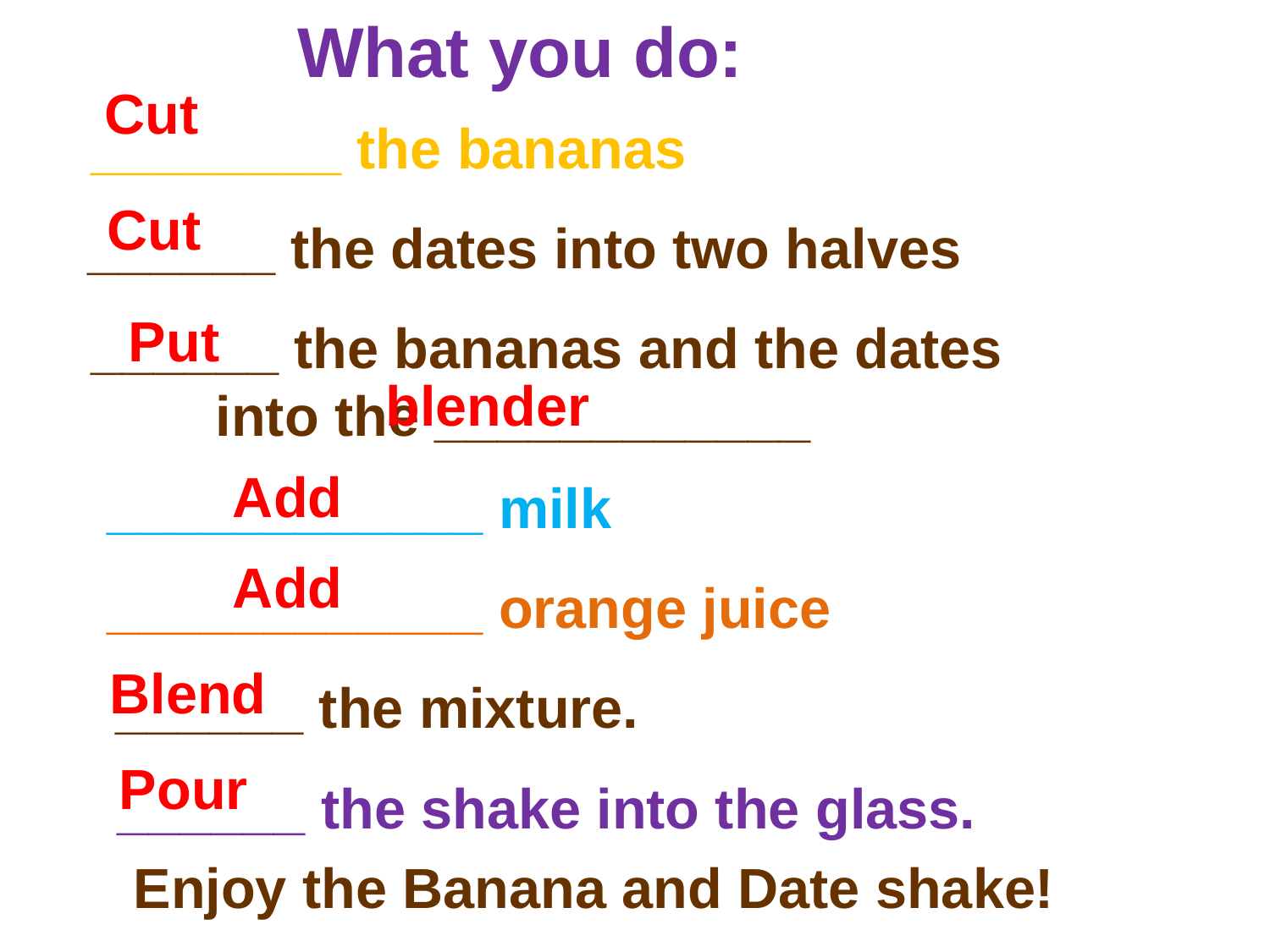

What you do:
Cut
________ the bananas
Cut
______ the dates into two halves
Put
______ the bananas and the dates               into the ____________
blender
Add
____________ milk
Add
____________ orange juice
Blend
______ the mixture.
Pour
______ the shake into the glass.
Enjoy the Banana and Date shake!